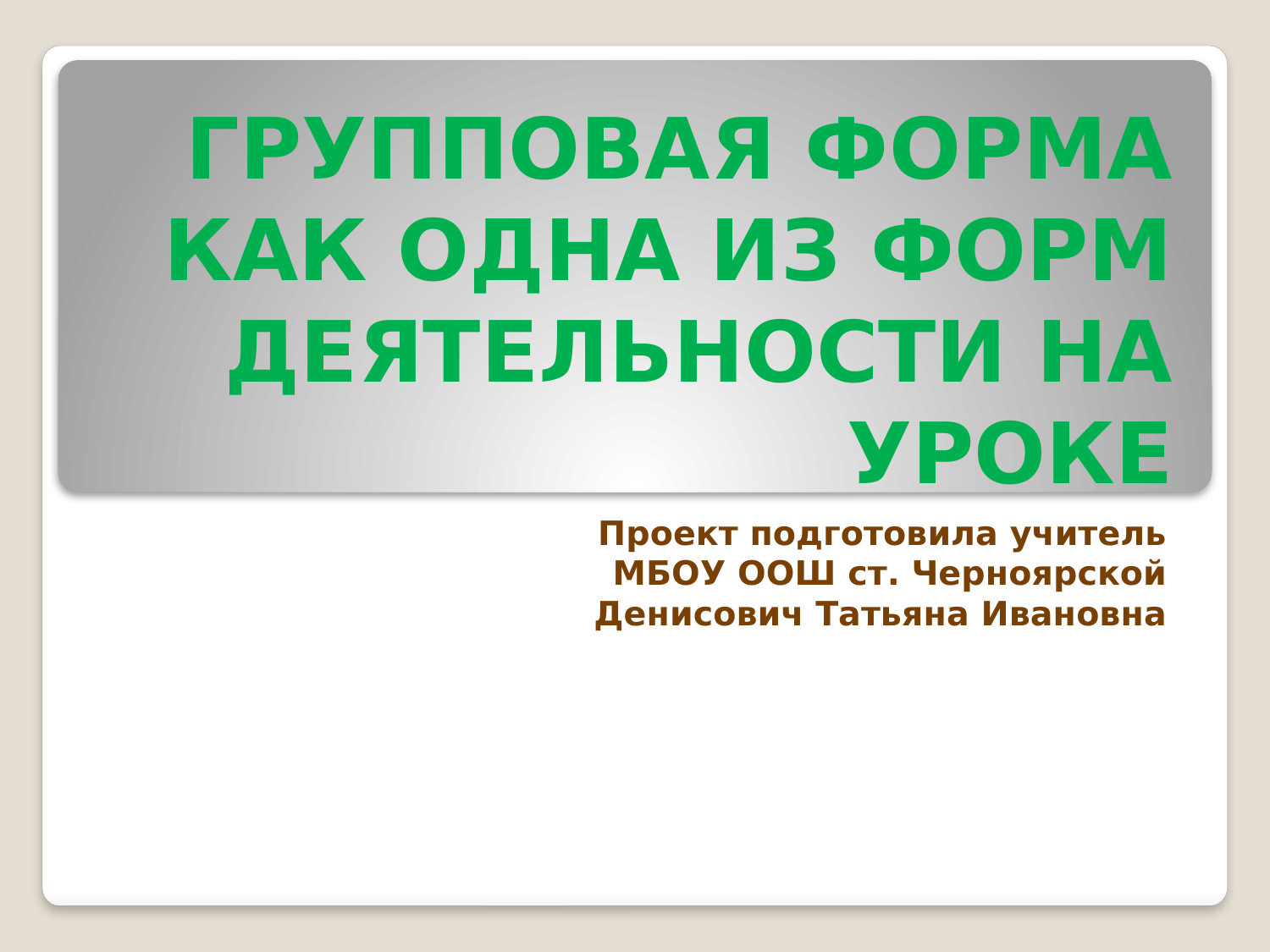

# ГРУППОВАЯ ФОРМА КАК ОДНА ИЗ ФОРМ ДЕЯТЕЛЬНОСТИ НА УРОКЕ
Проект подготовила учитель
МБОУ ООШ ст. Черноярской
Денисович Татьяна Ивановна